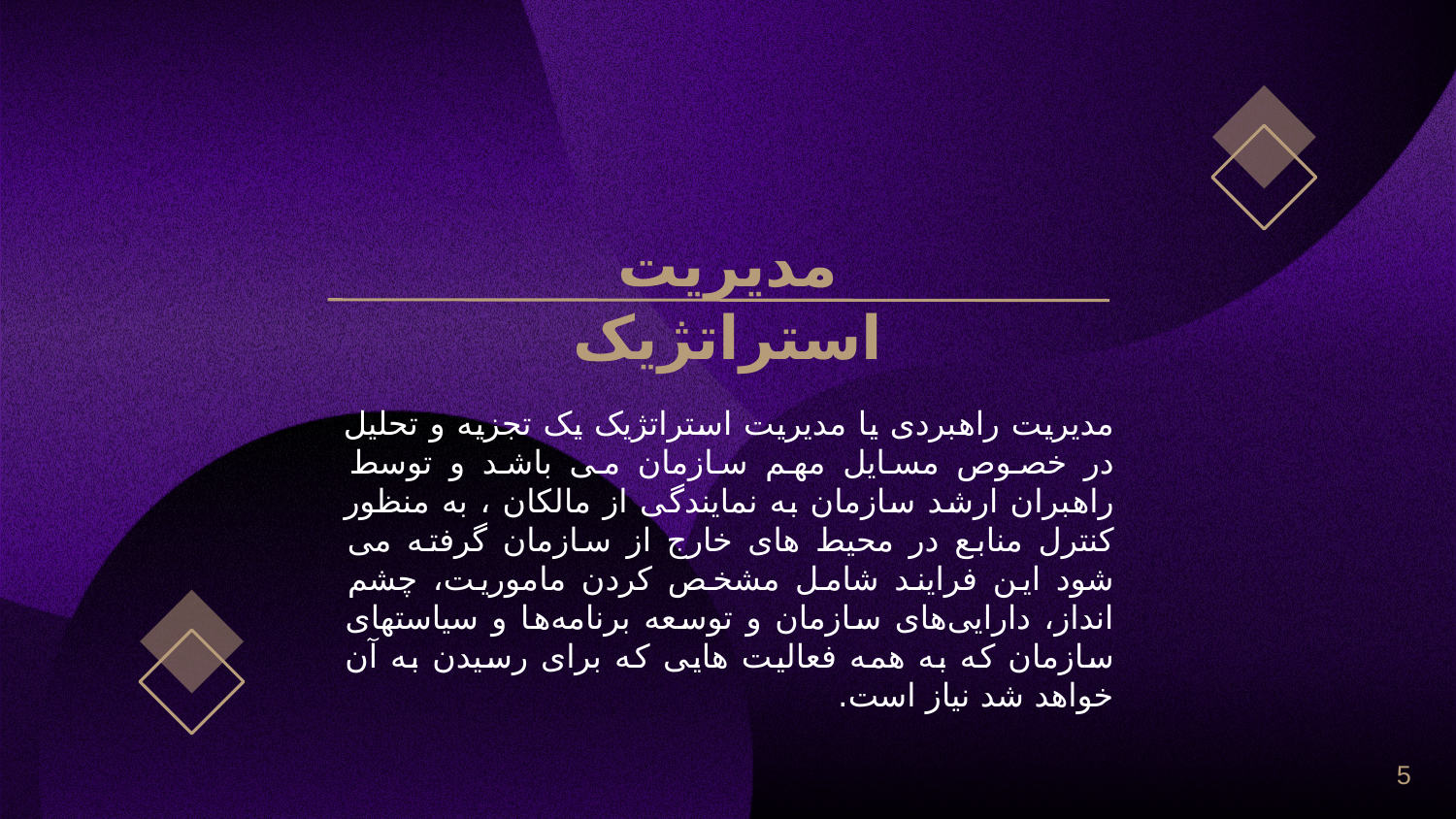

# مدیریت استراتژیک
مدیریت راهبردی یا مدیریت استراتژیک یک تجزیه و تحلیل در خصوص مسایل مهم سازمان می باشد و توسط راهبران ارشد سازمان به نمایندگی از مالکان ، به منظور کنترل منابع در محیط‌ های خارج از سازمان گرفته می شود این فرایند شامل مشخص کردن ماموریت، چشم انداز، دارایی‌های سازمان و توسعه برنامه‌ها و سیاستهای‌ سازمان که به همه فعالیت ‌هایی که برای رسیدن به آن خواهد شد نیاز است.

5